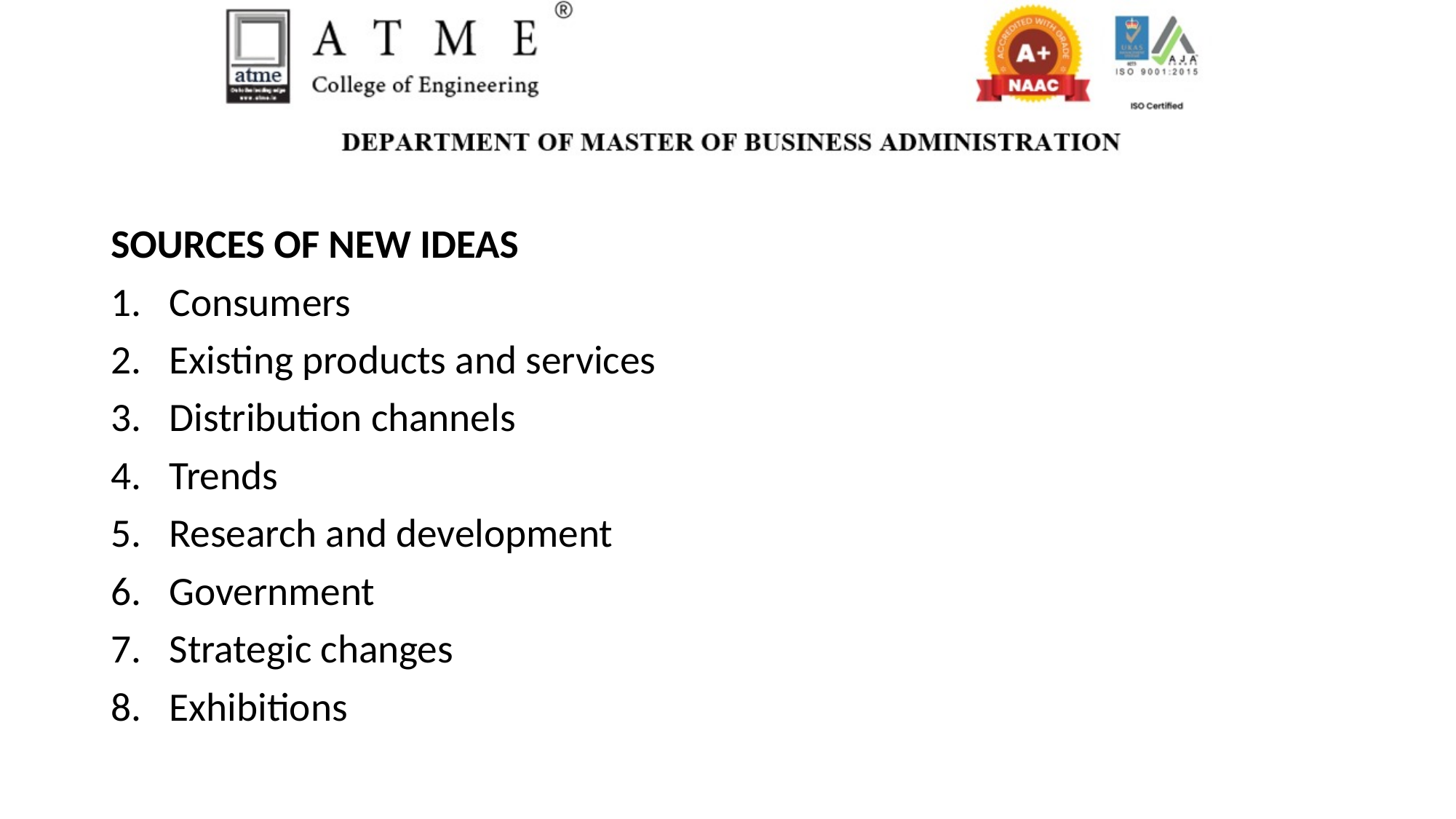

SOURCES OF NEW IDEAS
Consumers
Existing products and services
Distribution channels
Trends
Research and development
Government
Strategic changes
Exhibitions